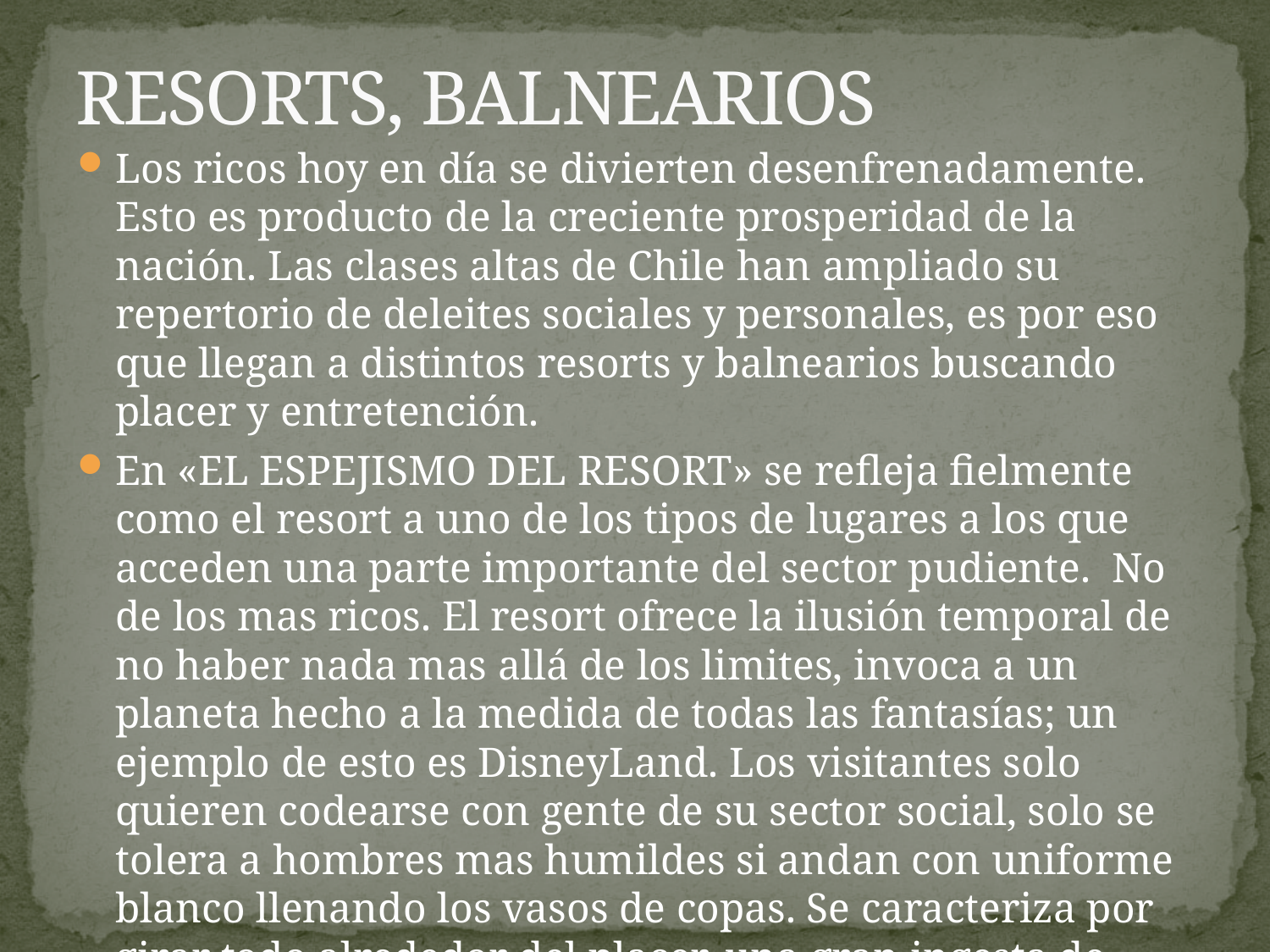

# RESORTS, BALNEARIOS
Los ricos hoy en día se divierten desenfrenadamente. Esto es producto de la creciente prosperidad de la nación. Las clases altas de Chile han ampliado su repertorio de deleites sociales y personales, es por eso que llegan a distintos resorts y balnearios buscando placer y entretención.
En «EL ESPEJISMO DEL RESORT» se refleja fielmente como el resort a uno de los tipos de lugares a los que acceden una parte importante del sector pudiente.  No de los mas ricos. El resort ofrece la ilusión temporal de no haber nada mas allá de los limites, invoca a un planeta hecho a la medida de todas las fantasías; un ejemplo de esto es DisneyLand. Los visitantes solo quieren codearse con gente de su sector social, solo se tolera a hombres mas humildes si andan con uniforme blanco llenando los vasos de copas. Se caracteriza por girar todo alrededor del placer, una gran ingesta de alcohol, juegos de azar y conversaciones al paso.